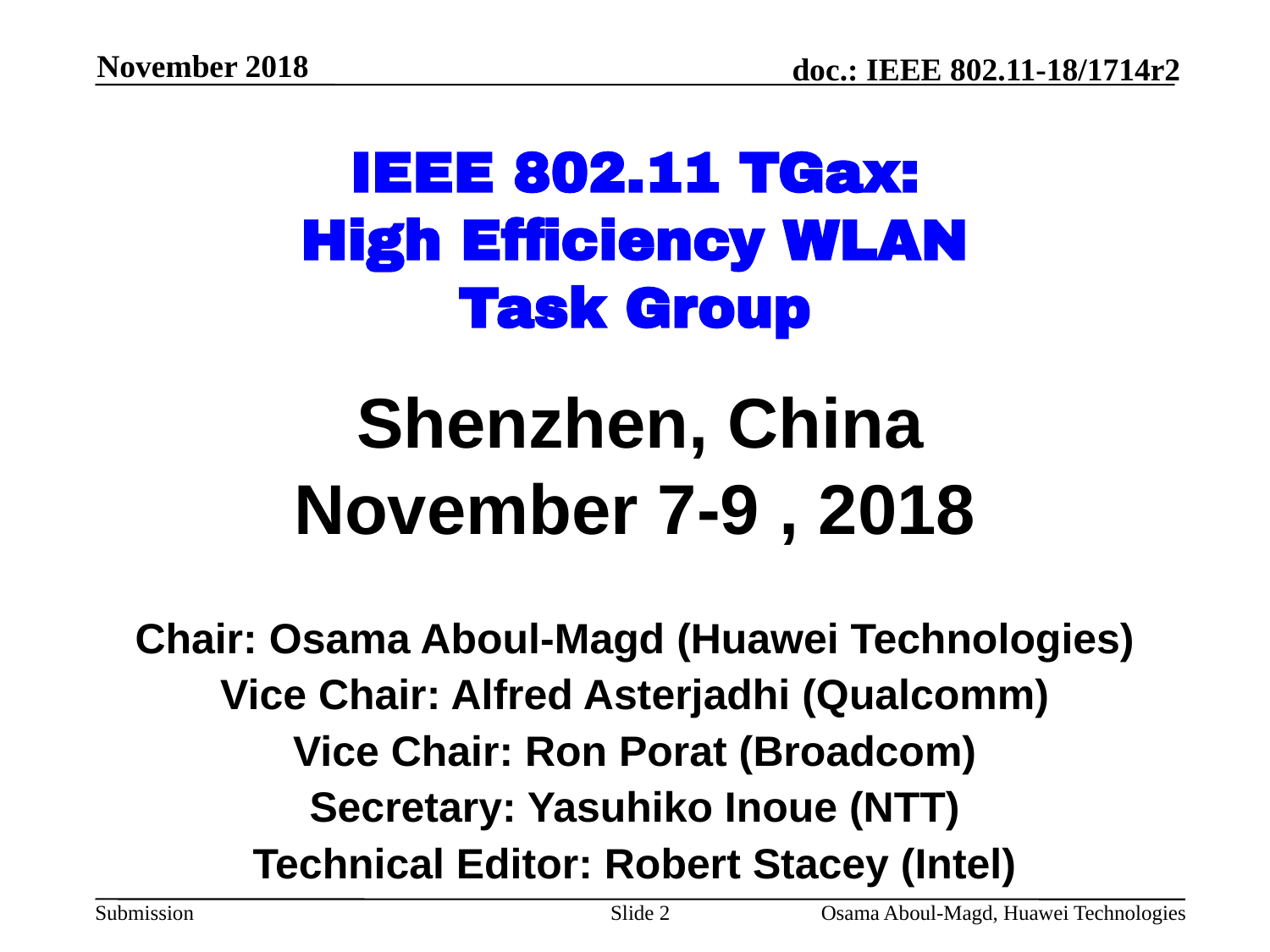

November 2018
# IEEE 802.11 TGax: High Efficiency WLAN Task Group
 Shenzhen, China
November 7-9 , 2018

Chair: Osama Aboul-Magd (Huawei Technologies)
Vice Chair: Alfred Asterjadhi (Qualcomm)
Vice Chair: Ron Porat (Broadcom)
Secretary: Yasuhiko Inoue (NTT)
Technical Editor: Robert Stacey (Intel)

Slide 2
Osama Aboul-Magd, Huawei Technologies